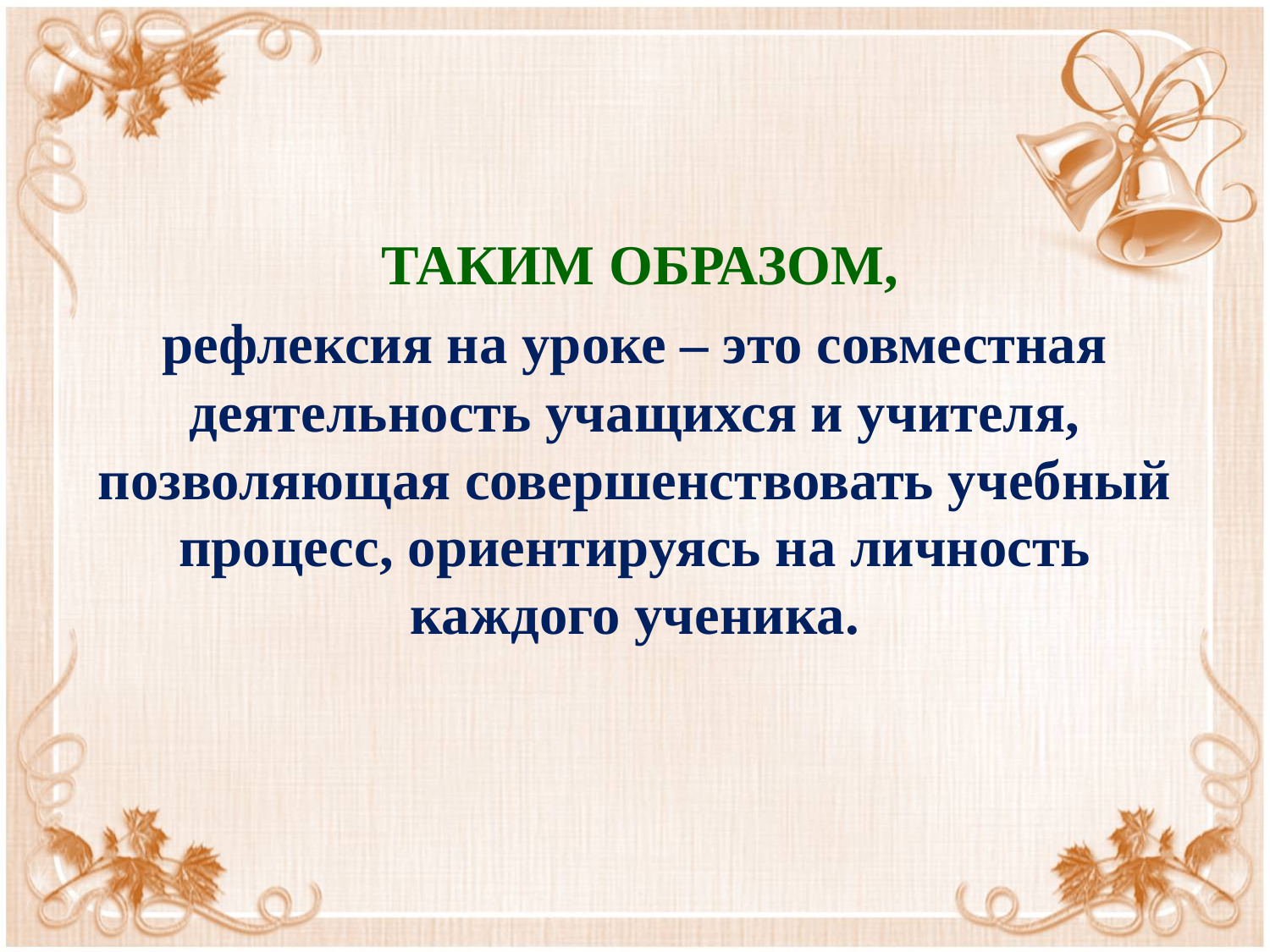

#
   ТАКИМ ОБРАЗОМ,
рефлексия на уроке – это совместная деятельность учащихся и учителя, позволяющая совершенствовать учебный процесс, ориентируясь на личность каждого ученика.